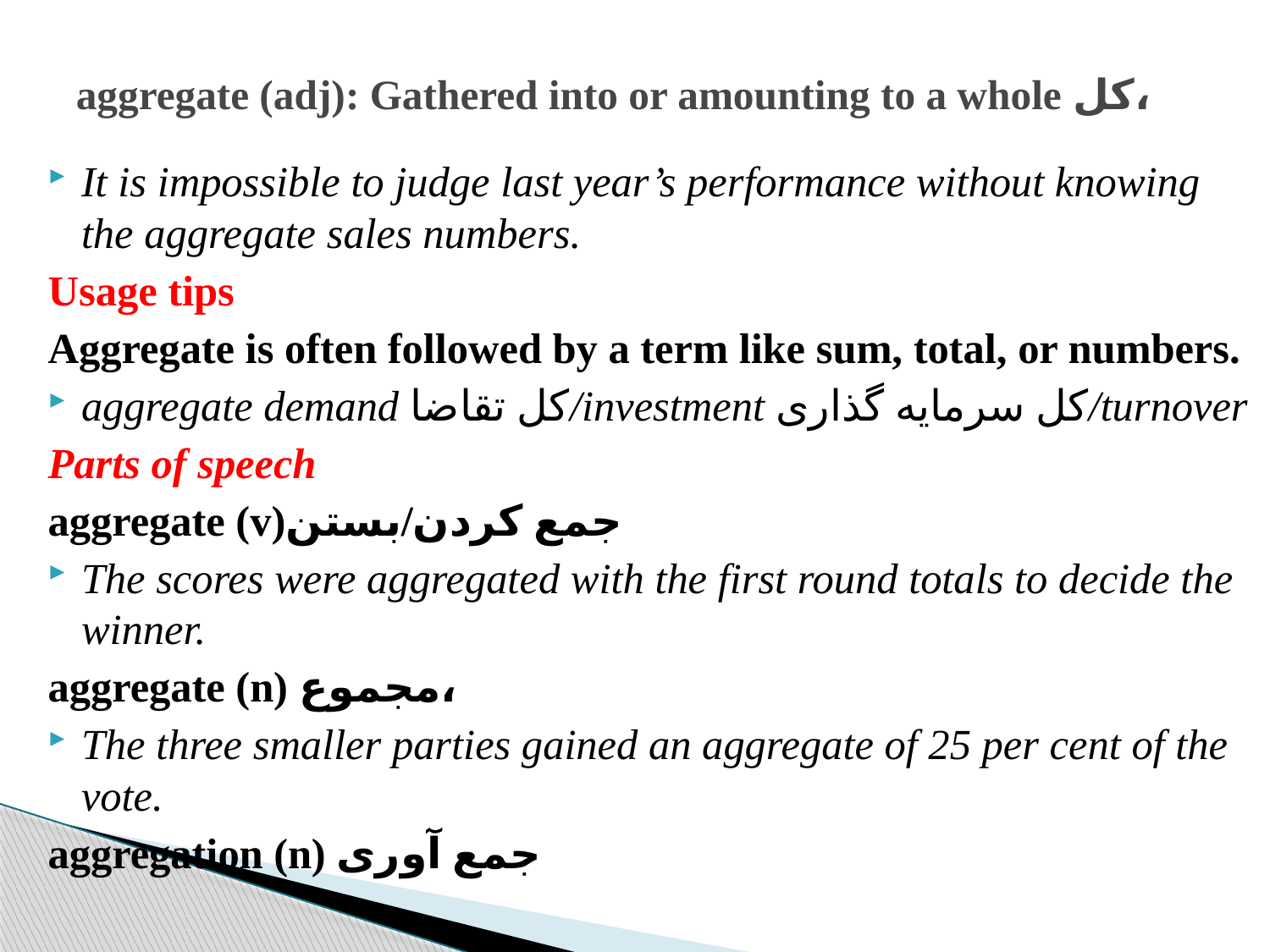

# aggregate (adj): Gathered into or amounting to a whole کل،
It is impossible to judge last year’s performance without knowing the aggregate sales numbers.
Usage tips
Aggregate is often followed by a term like sum, total, or numbers.
aggregate demand کل تقاضا/investment کل سرمایه گذاری/turnover
Parts of speech
aggregate (v)جمع کردن/بستن
The scores were aggregated with the first round totals to decide the winner.
aggregate (n) مجموع،
The three smaller parties gained an aggregate of 25 per cent of the vote.
aggregation (n) جمع آوری